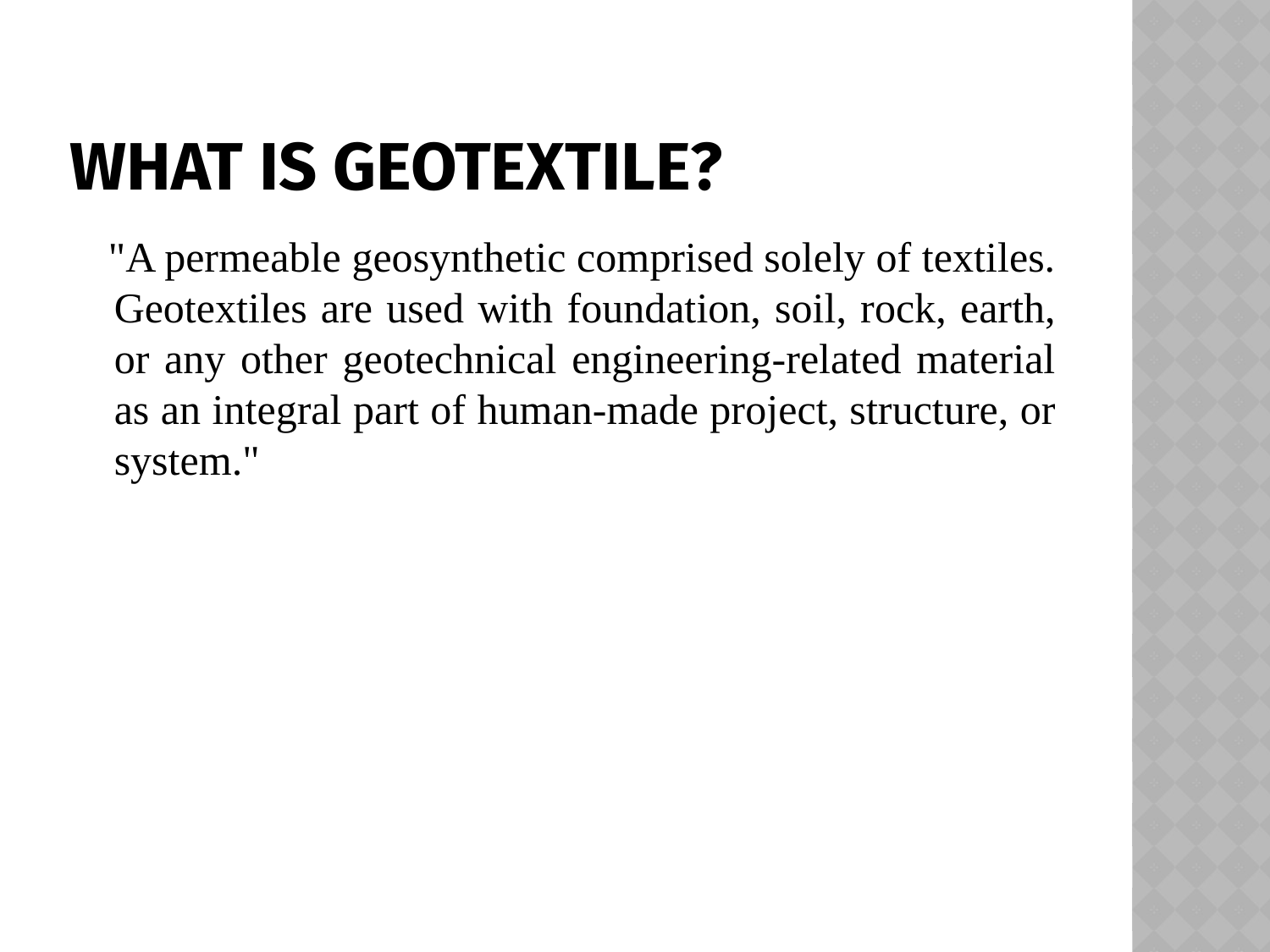

# What is geotextile?
   "A permeable geosynthetic comprised solely of textiles. Geotextiles are used with foundation, soil, rock, earth, or any other geotechnical engineering-related material as an integral part of human-made project, structure, or system."